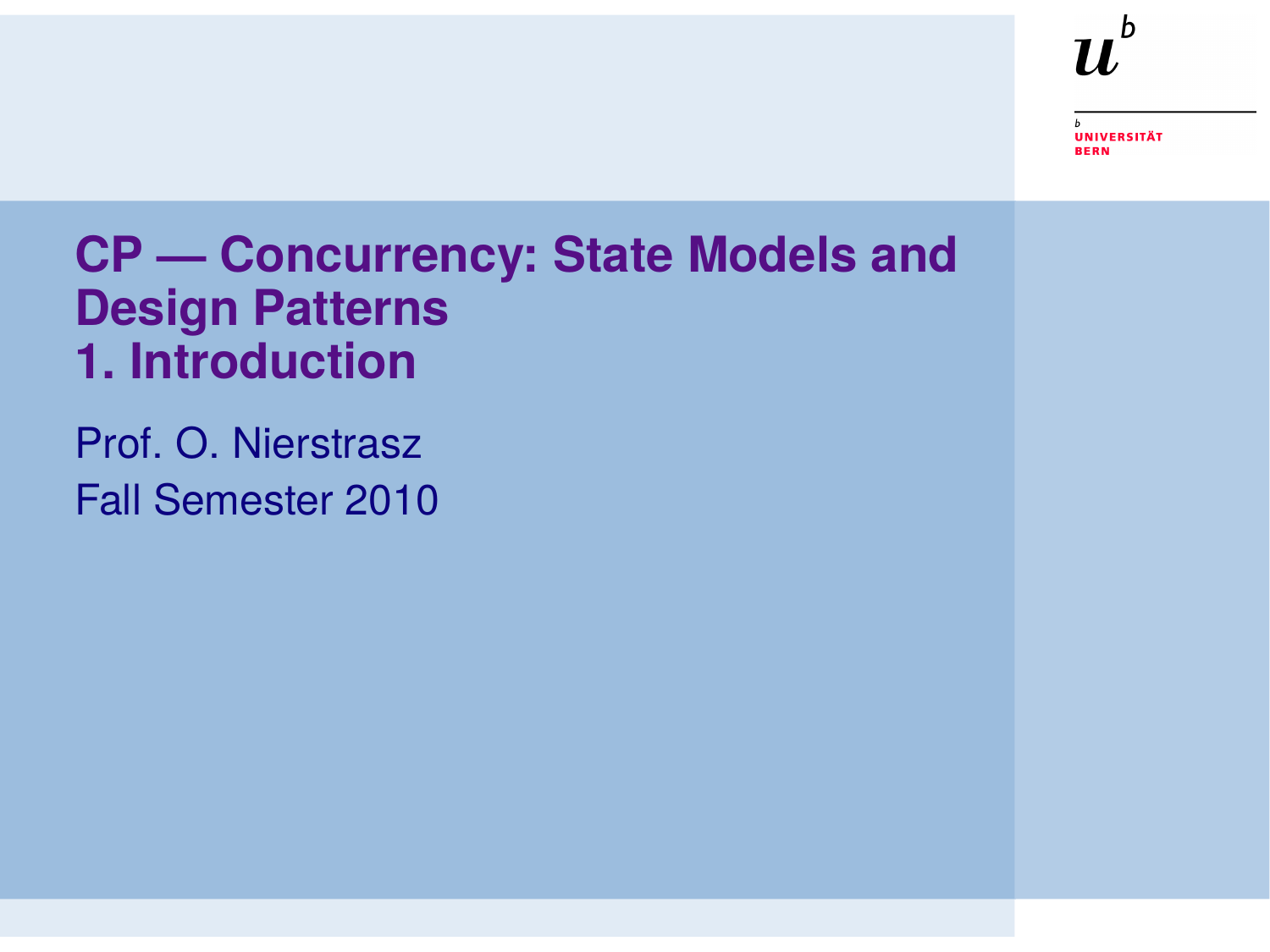

# CP — Concurrency: State Models and Design Patterns 1. Introduction
Prof. O. Nierstrasz
Fall Semester 2010